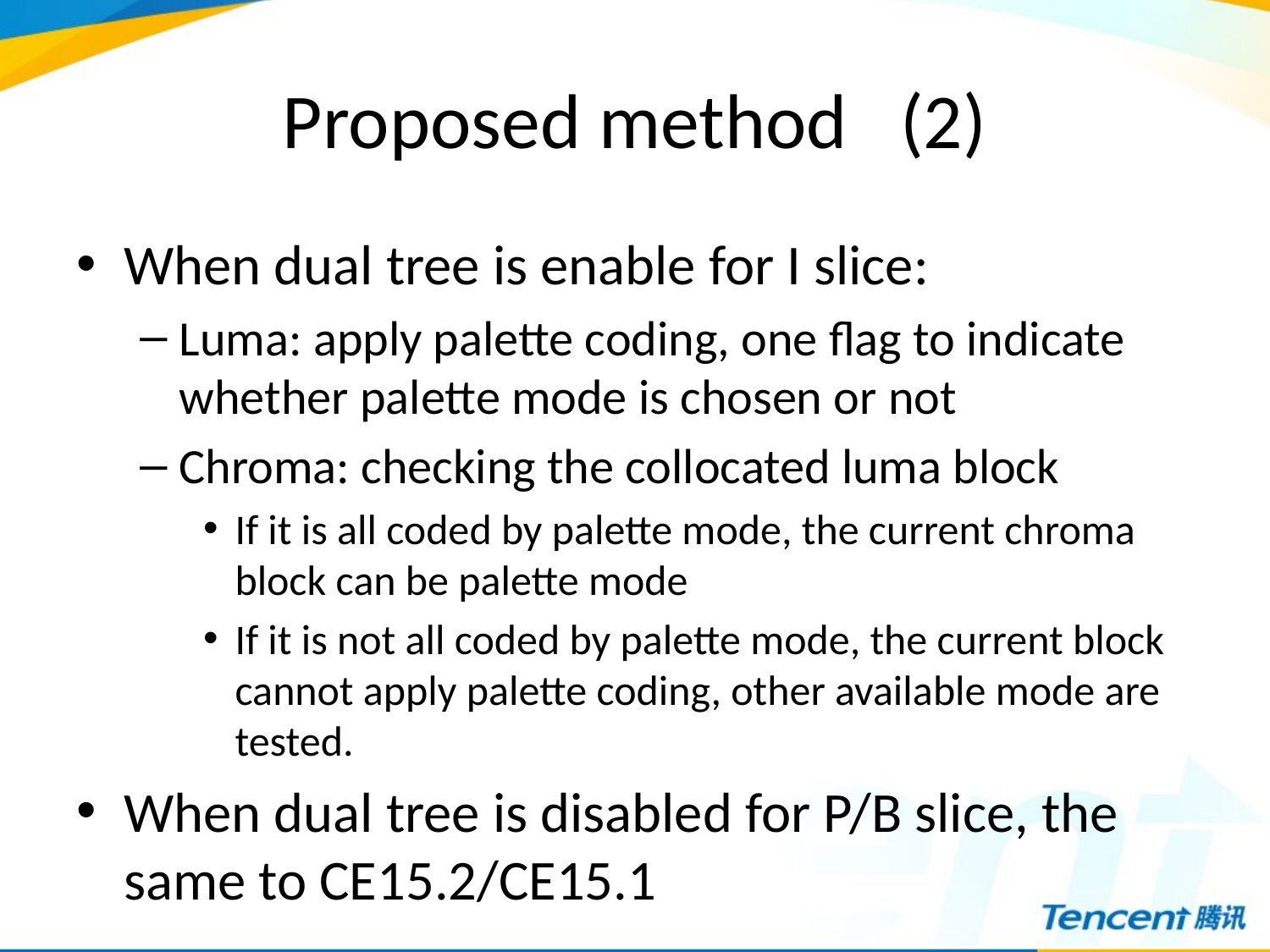

# Proposed method   (2)
When dual tree is enable for I slice:
Luma: apply palette coding, one flag to indicate whether palette mode is chosen or not
Chroma: checking the collocated luma block
If it is all coded by palette mode, the current chroma block can be palette mode
If it is not all coded by palette mode, the current block cannot apply palette coding, other available mode are tested.
When dual tree is disabled for P/B slice, the same to CE15.2/CE15.1